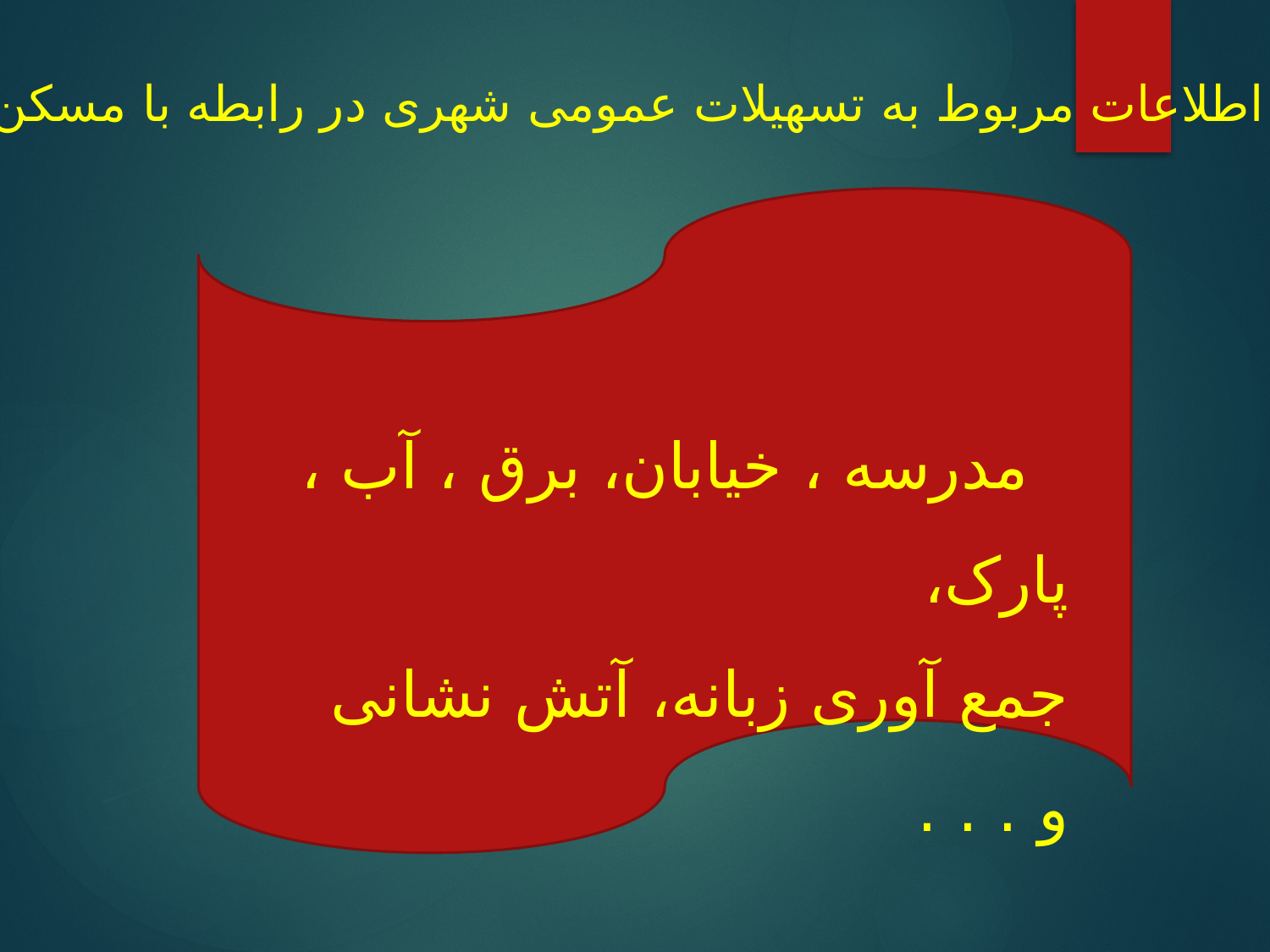

4- اطلاعات مربوط به تسهیلات عمومی شهری در رابطه با مسکن:

  مدرسه ، خیابان، برق ، آب ، پارک،
جمع آوری زبانه، آتش نشانی و . . .